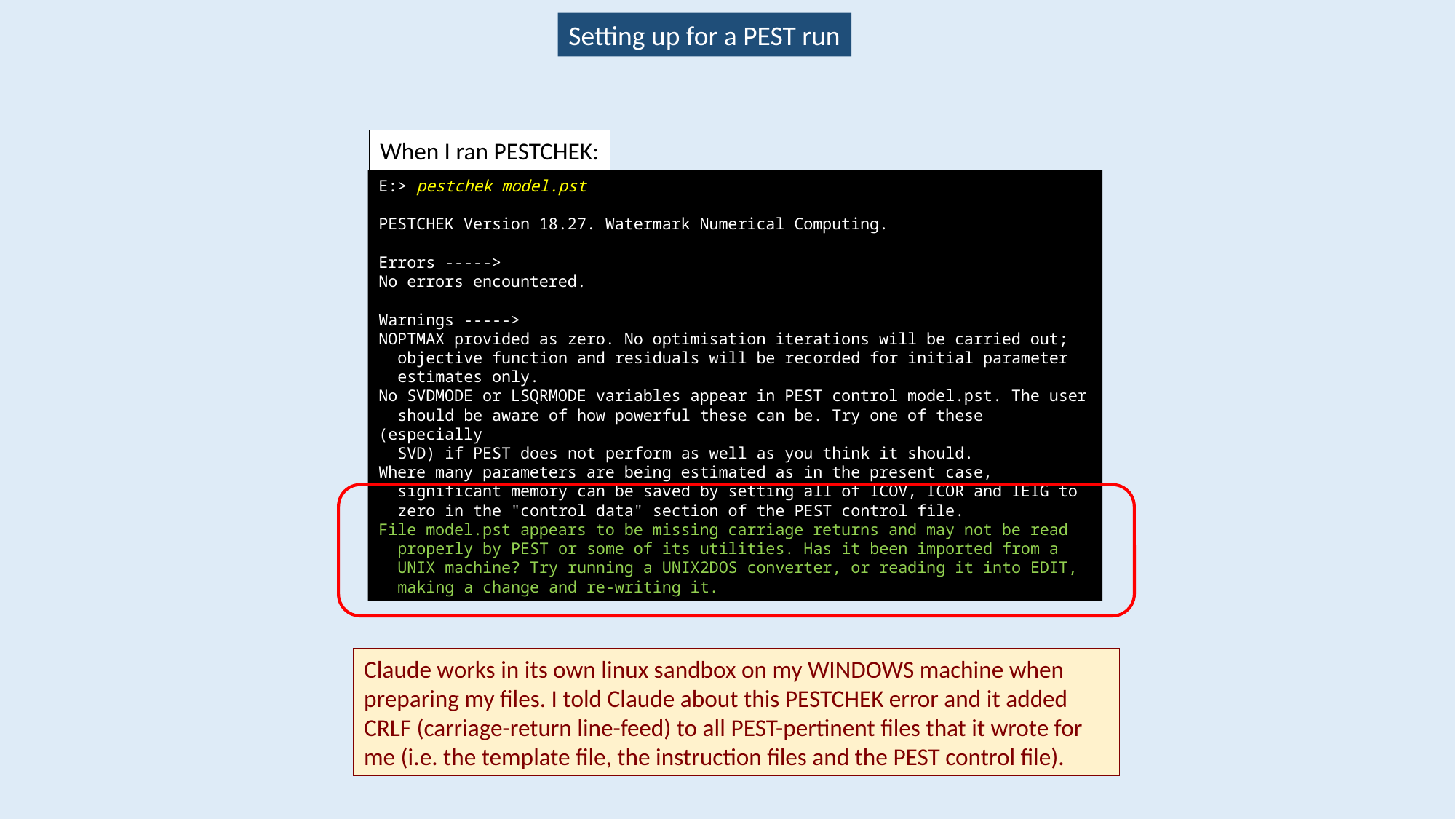

Setting up for a PEST run
When I ran PESTCHEK:
E:> pestchek model.pst

PESTCHEK Version 18.27. Watermark Numerical Computing.

Errors ----->
No errors encountered.

Warnings ----->
NOPTMAX provided as zero. No optimisation iterations will be carried out;
  objective function and residuals will be recorded for initial parameter
  estimates only.
No SVDMODE or LSQRMODE variables appear in PEST control model.pst. The user
  should be aware of how powerful these can be. Try one of these (especially
  SVD) if PEST does not perform as well as you think it should.
Where many parameters are being estimated as in the present case,
  significant memory can be saved by setting all of ICOV, ICOR and IEIG to
  zero in the "control data" section of the PEST control file.
File model.pst appears to be missing carriage returns and may not be read
  properly by PEST or some of its utilities. Has it been imported from a
  UNIX machine? Try running a UNIX2DOS converter, or reading it into EDIT,
  making a change and re-writing it.

Claude works in its own linux sandbox on my WINDOWS machine when preparing my files. I told Claude about this PESTCHEK error and it added CRLF (carriage-return line-feed) to all PEST-pertinent files that it wrote for me (i.e. the template file, the instruction files and the PEST control file).